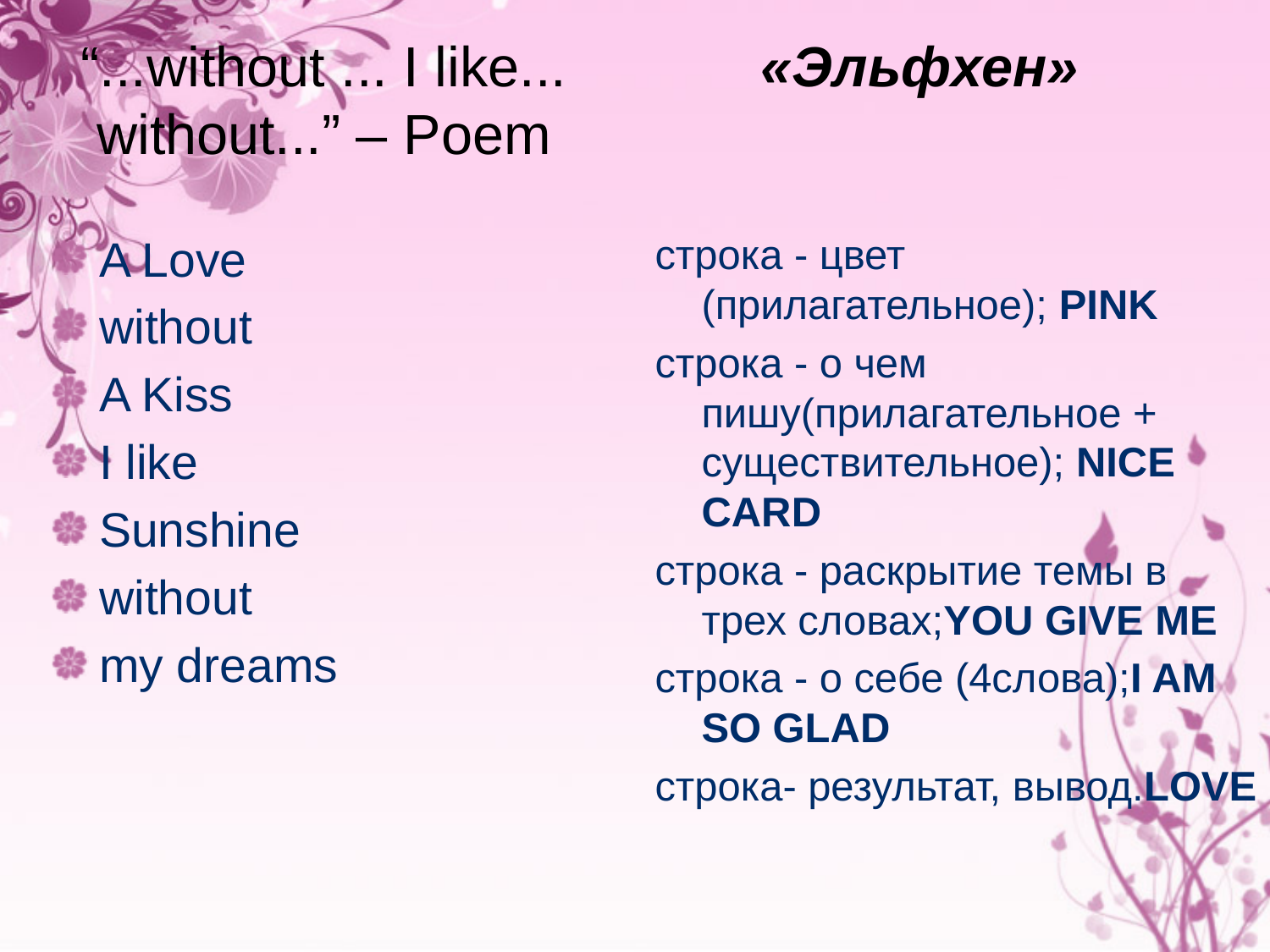

# “...without ... I like... without...” – Poem «Эльфхен»
A Love
without
A Kiss
I like
Sunshine
without
my dreams

строка - цвет  (прилагательное); PINK
строка - о чем пишу(прилагательное + существительное); NICE CARD
строка - раскрытие темы в трех словах;YOU GIVE ME
строка - о себе (4слова);I AM SO GLAD
строка- результат, вывод.LOVE